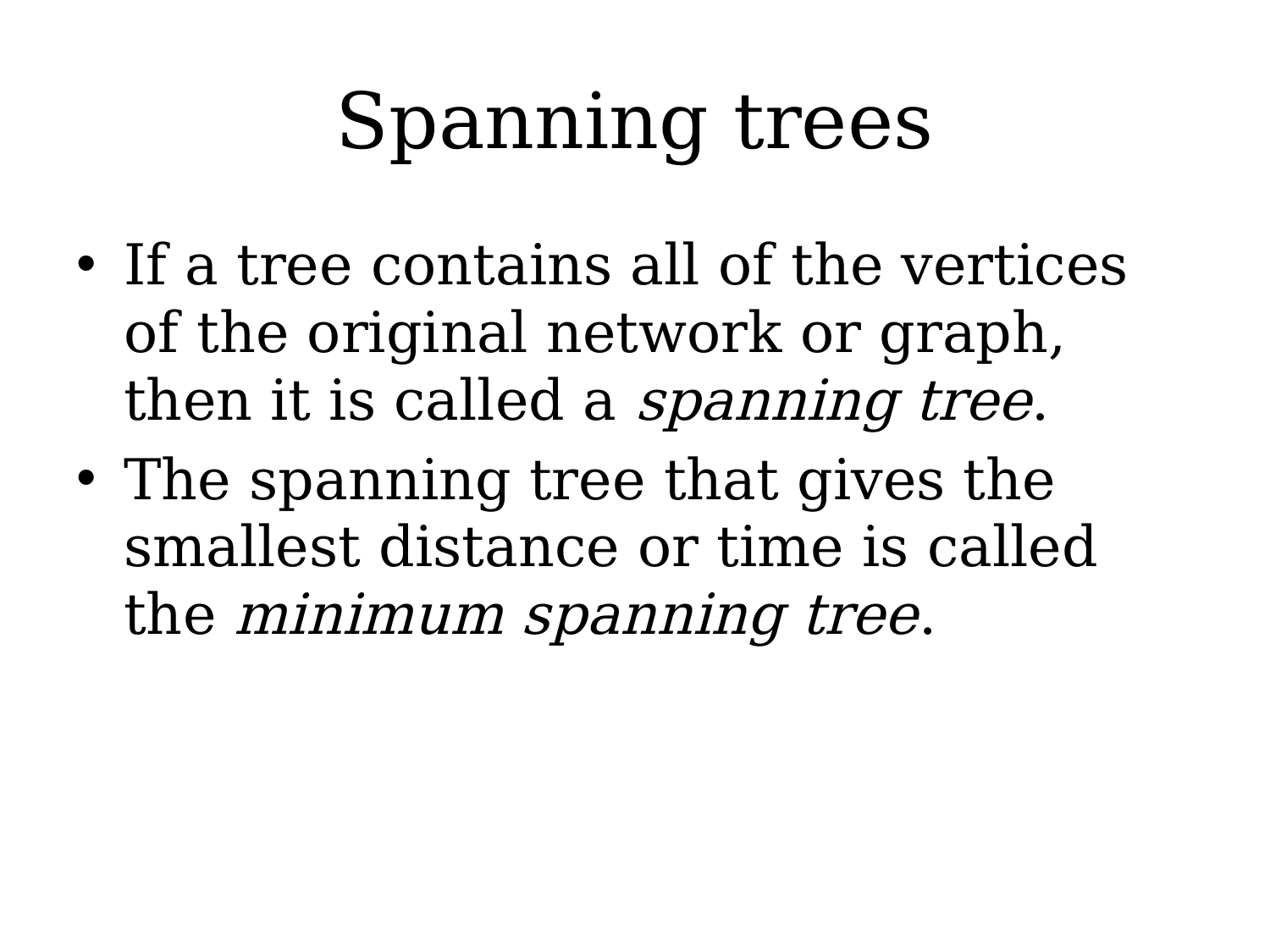

# Spanning trees
If a tree contains all of the vertices of the original network or graph, then it is called a spanning tree.
The spanning tree that gives the smallest distance or time is called the minimum spanning tree.